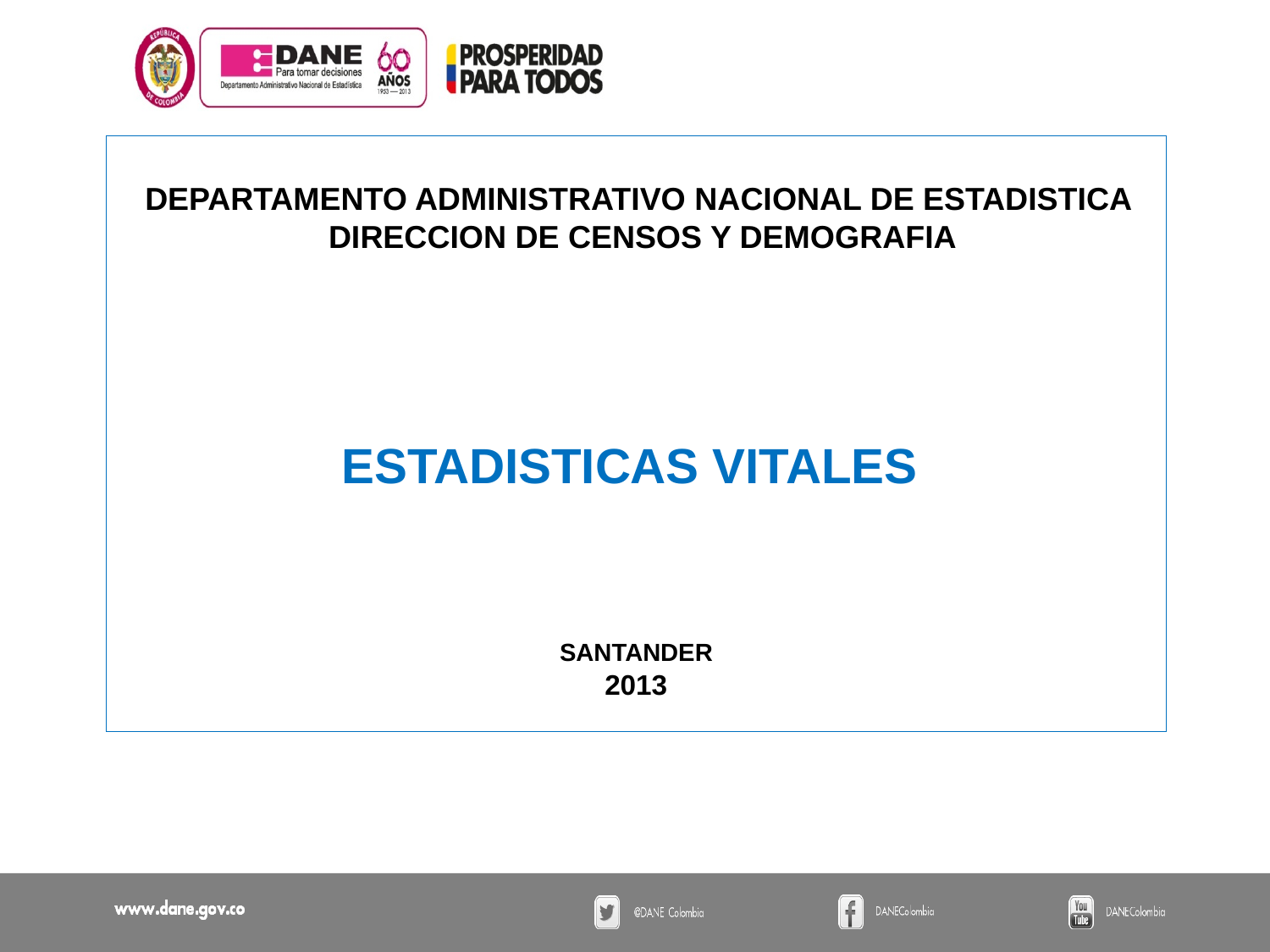

ESTADISTICAS VITALES

SANTANDER
2013

DEPARTAMENTO ADMINISTRATIVO NACIONAL DE ESTADISTICA
DIRECCION DE CENSOS Y DEMOGRAFIA